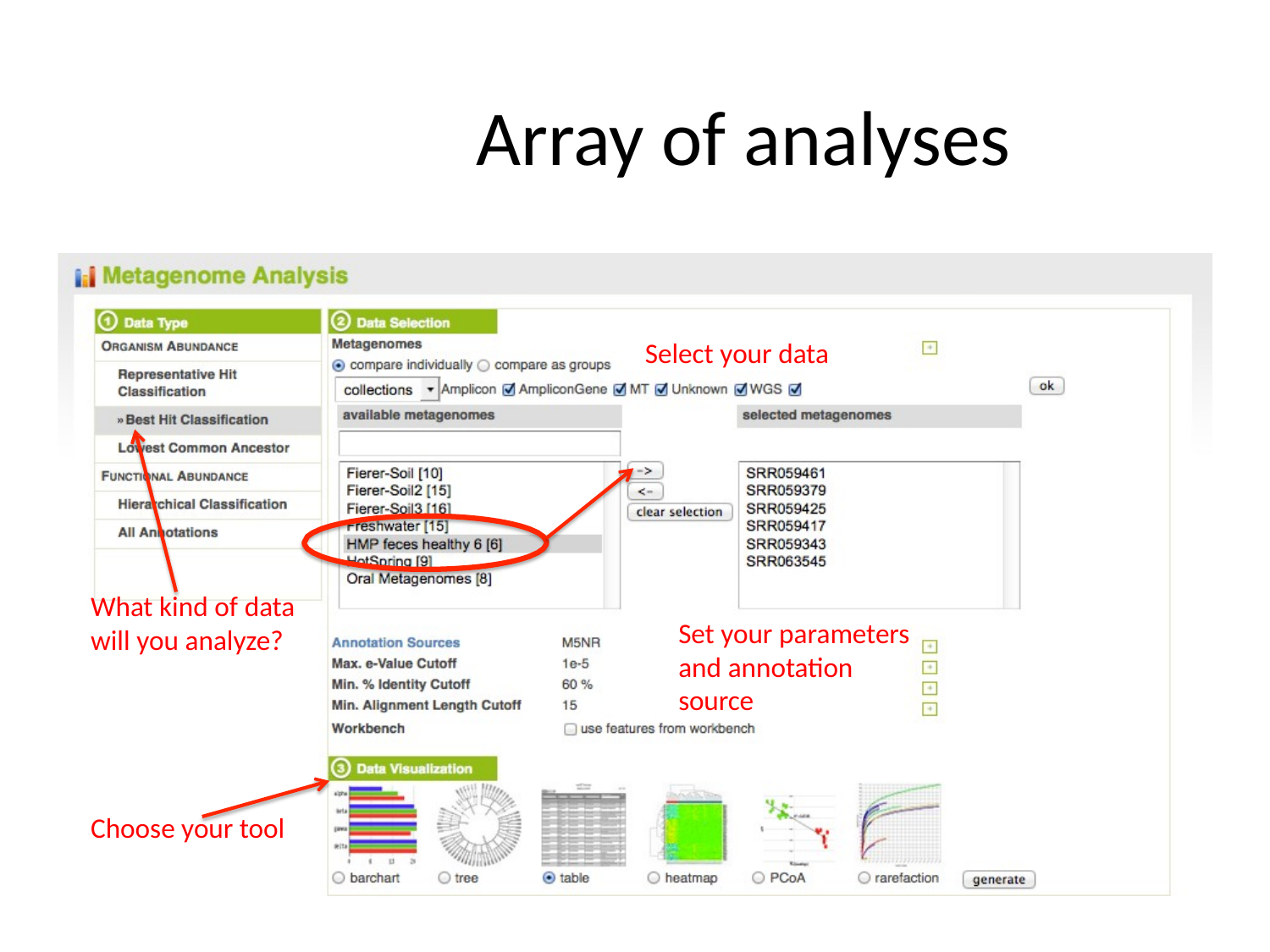

# Array of analyses

Select your data

What kind of data  will you analyze?
Set your parameters  and annotation  source

Choose your tool